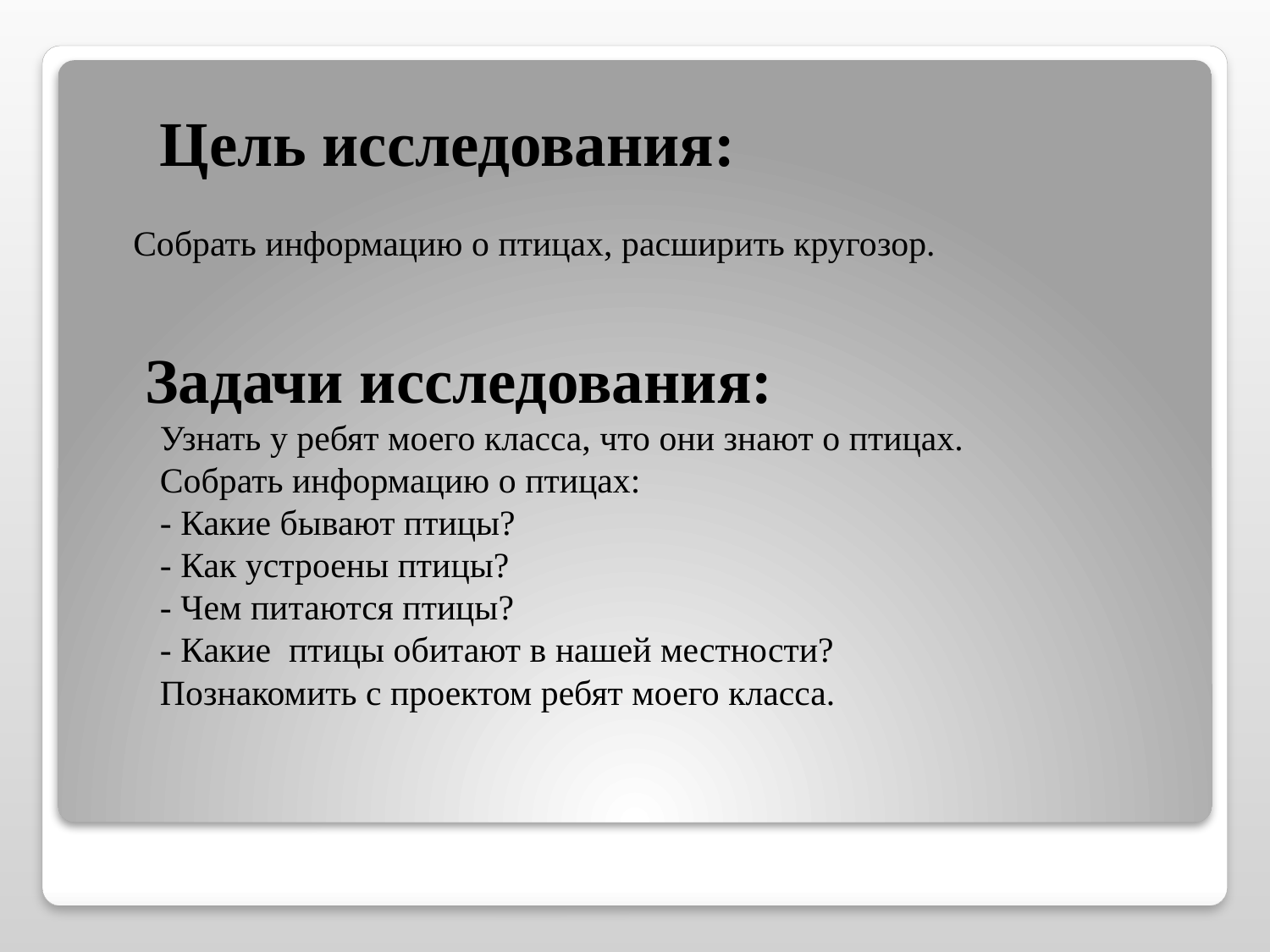

Цель исследования:
    Собрать информацию о птицах, расширить кругозор.
   Задачи исследования:
Узнать у ребят моего класса, что они знают о птицах.
Собрать информацию о птицах:
- Какие бывают птицы?
- Как устроены птицы?
- Чем питаются птицы?
- Какие  птицы обитают в нашей местности?
Познакомить с проектом ребят моего класса.